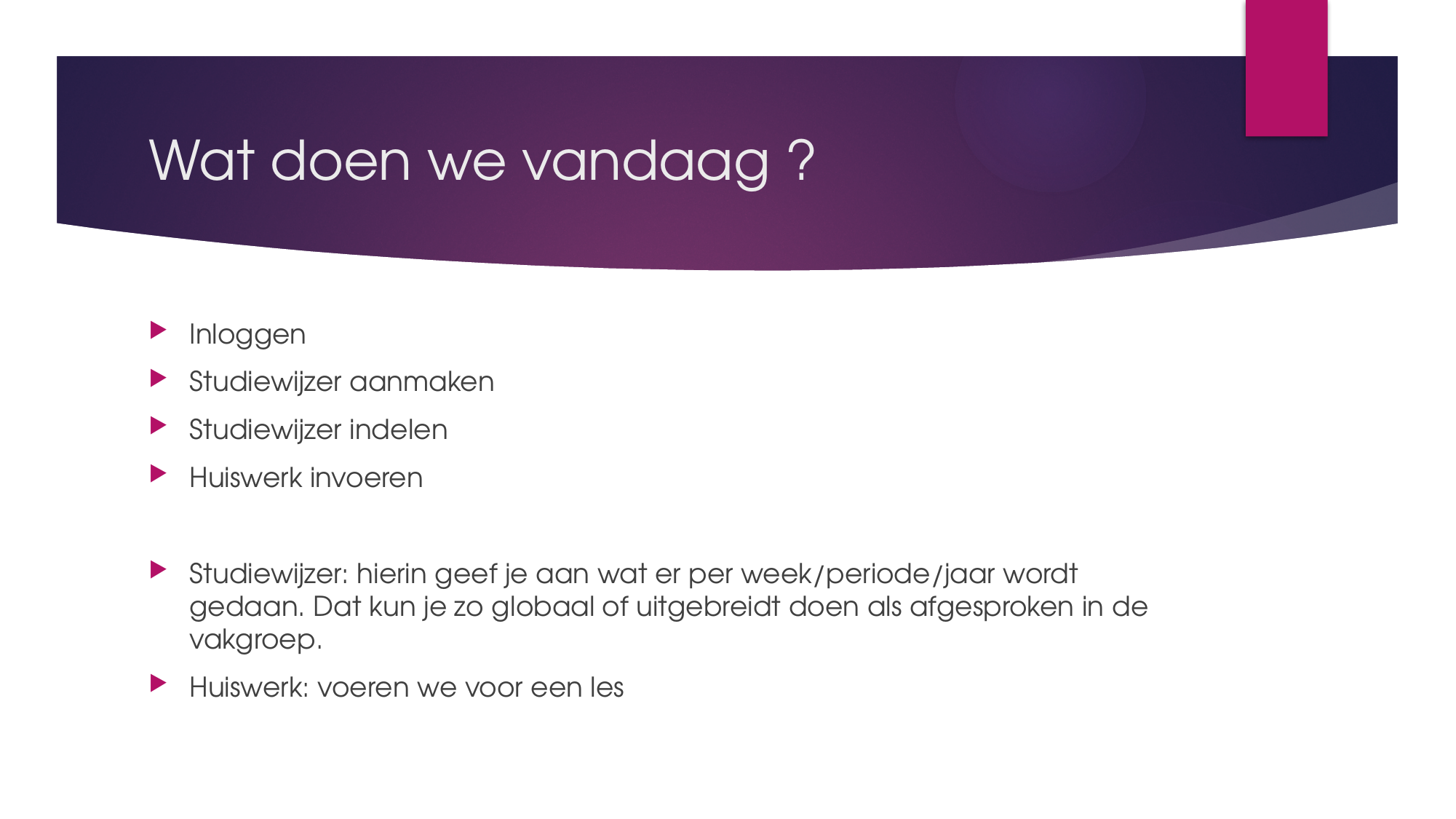

# Wat doen we vandaag ?
Inloggen
Studiewijzer aanmaken
Studiewijzer indelen
Huiswerk invoeren

Studiewijzer: hierin geef je aan wat er per week/periode/jaar wordt gedaan. Dat kun je zo globaal of uitgebreidt doen als afgesproken in de vakgroep.
Huiswerk: voeren we voor een les